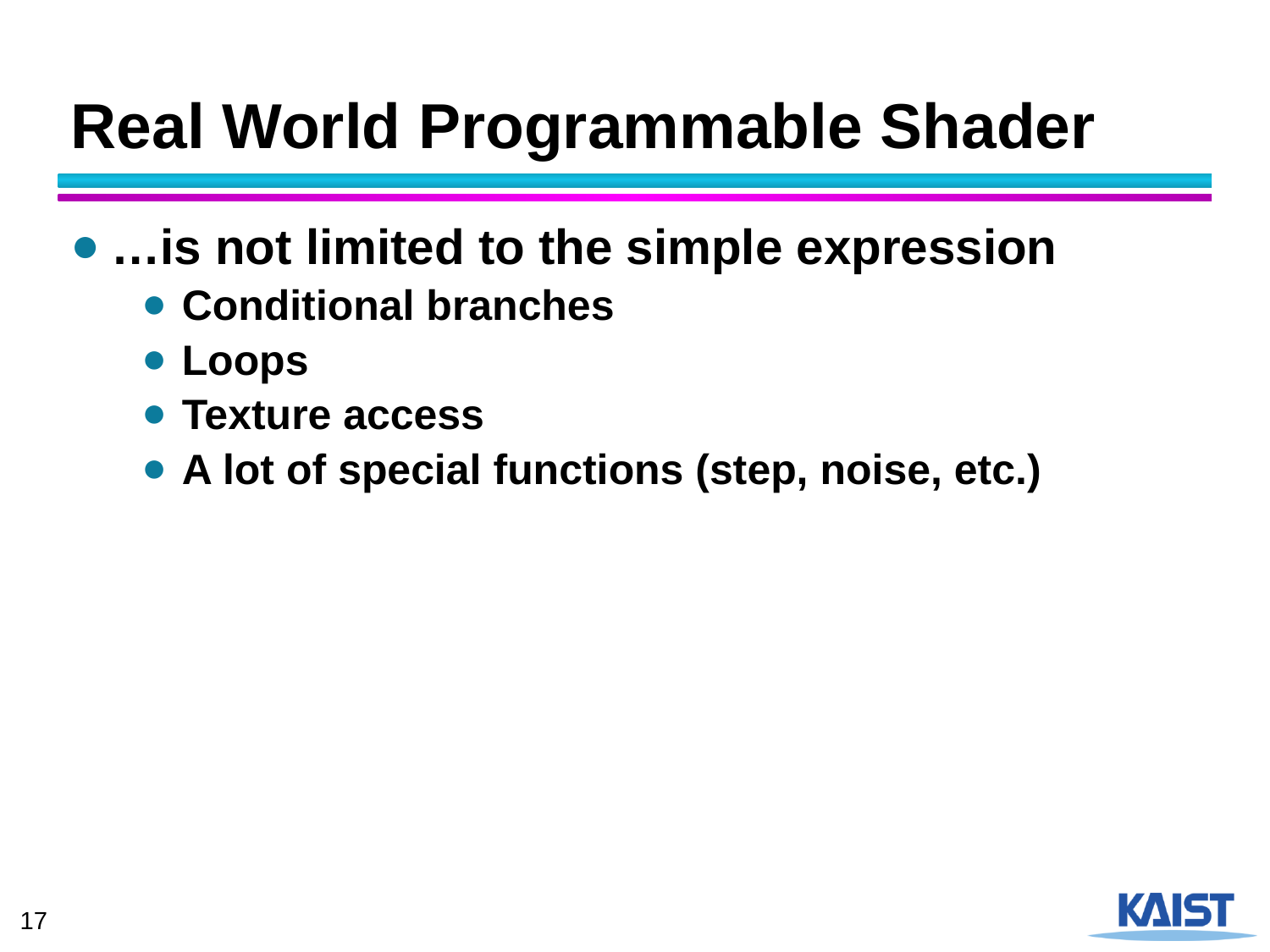

# Real World Programmable Shader
…is not limited to the simple expression
Conditional branches
Loops
Texture access
A lot of special functions (step, noise, etc.)